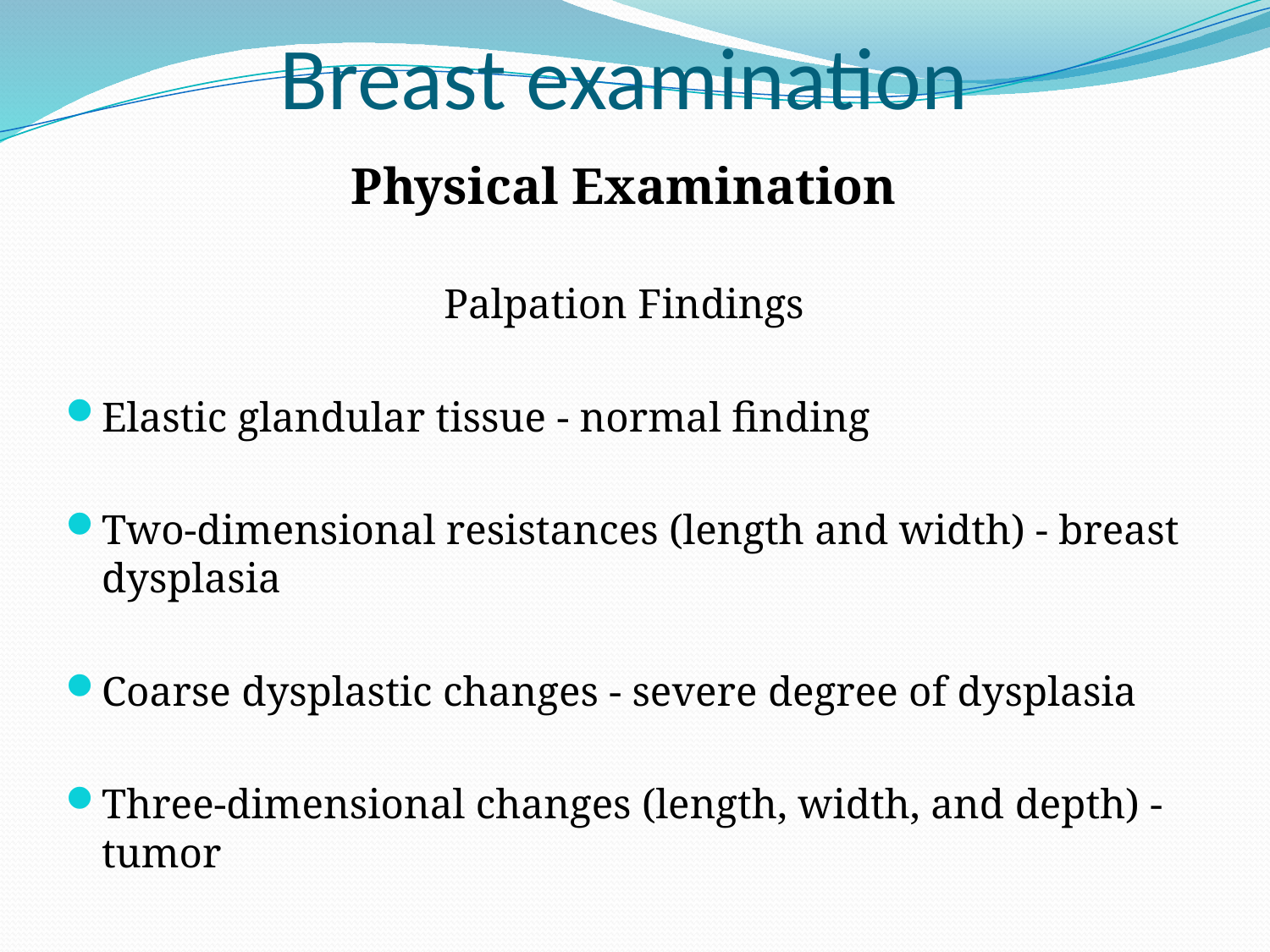

# Breast examination
Physical Examination

Palpation Findings

Elastic glandular tissue - normal finding

Two-dimensional resistances (length and width) - breast dysplasia

Coarse dysplastic changes - severe degree of dysplasia

Three-dimensional changes (length, width, and depth) - tumor